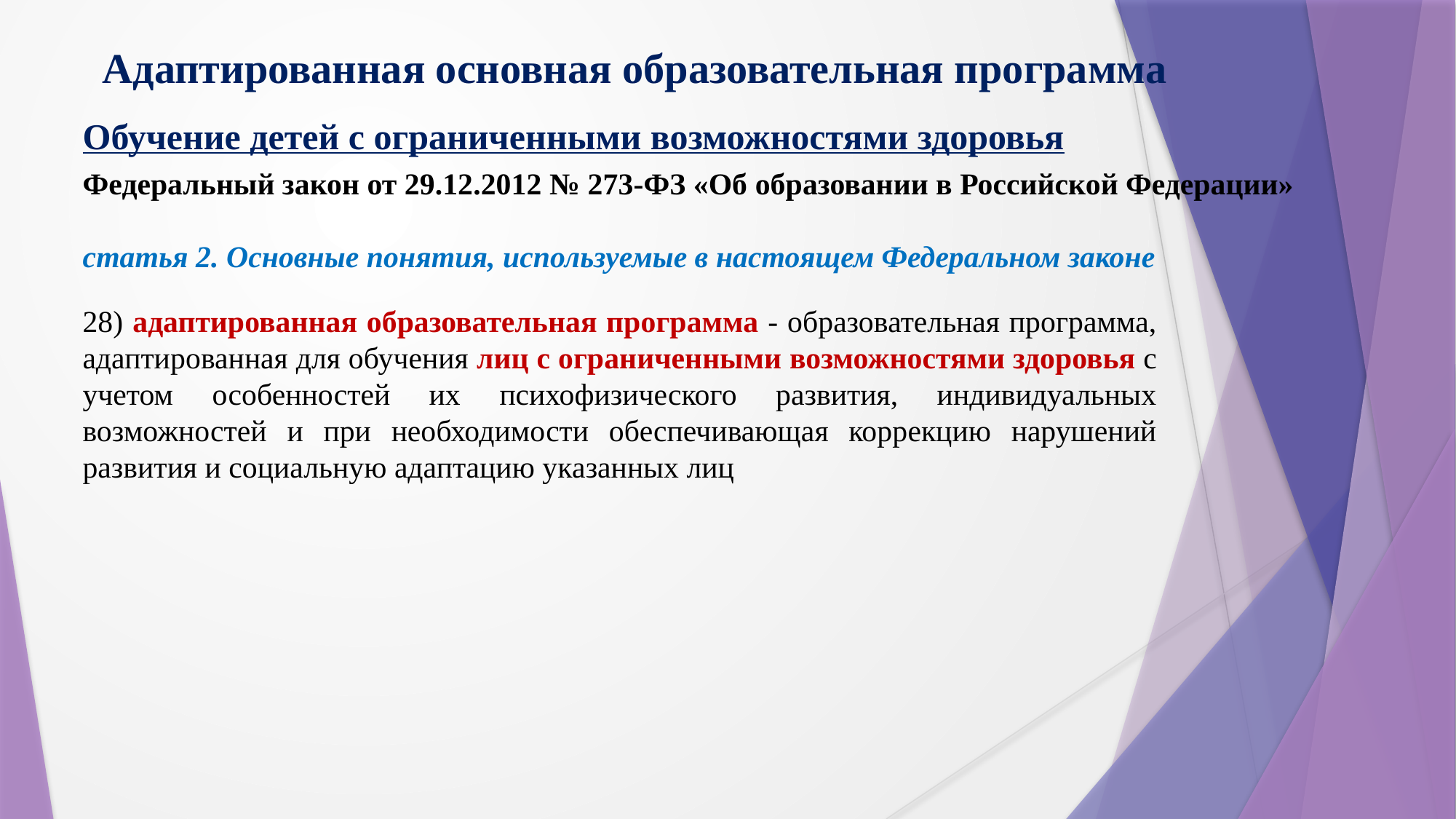

# Адаптированная основная образовательная программа
Обучение детей с ограниченными возможностями здоровья
Федеральный закон от 29.12.2012 № 273-ФЗ «Об образовании в Российской Федерации»

статья 2. Основные понятия, используемые в настоящем Федеральном законе

28) адаптированная образовательная программа - образовательная программа, адаптированная для обучения лиц с ограниченными возможностями здоровья с учетом особенностей их психофизического развития, индивидуальных возможностей и при необходимости обеспечивающая коррекцию нарушений развития и социальную адаптацию указанных лиц